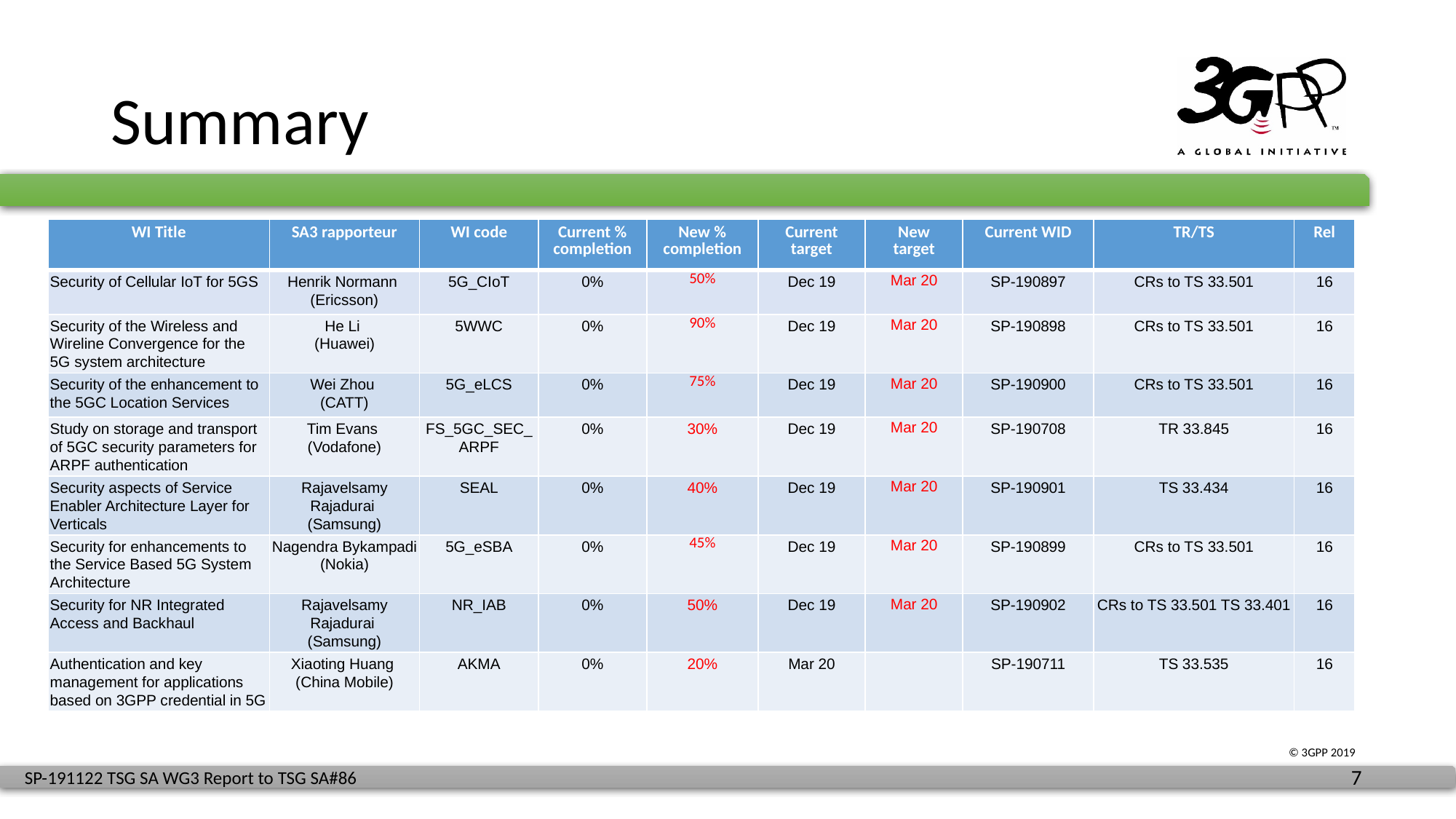

# Summary
| WI Title | SA3 rapporteur | WI code | Current % completion | New % completion | Current target | New target | Current WID | TR/TS | Rel |
| --- | --- | --- | --- | --- | --- | --- | --- | --- | --- |
| Security of Cellular IoT for 5GS | Henrik Normann (Ericsson) | 5G\_CIoT | 0% | 50% | Dec 19 | Mar 20 | SP-190897 | CRs to TS 33.501 | 16 |
| Security of the Wireless and Wireline Convergence for the 5G system architecture | He Li (Huawei) | 5WWC | 0% | 90% | Dec 19 | Mar 20 | SP-190898 | CRs to TS 33.501 | 16 |
| Security of the enhancement to the 5GC Location Services | Wei Zhou (CATT) | 5G\_eLCS | 0% | 75% | Dec 19 | Mar 20 | SP-190900 | CRs to TS 33.501 | 16 |
| Study on storage and transport of 5GC security parameters for ARPF authentication | Tim Evans (Vodafone) | FS\_5GC\_SEC\_ARPF | 0% | 30% | Dec 19 | Mar 20 | SP-190708 | TR 33.845 | 16 |
| Security aspects of Service Enabler Architecture Layer for Verticals | Rajavelsamy Rajadurai (Samsung) | SEAL | 0% | 40% | Dec 19 | Mar 20 | SP-190901 | TS 33.434 | 16 |
| Security for enhancements to the Service Based 5G System Architecture | Nagendra Bykampadi (Nokia) | 5G\_eSBA | 0% | 45% | Dec 19 | Mar 20 | SP-190899 | CRs to TS 33.501 | 16 |
| Security for NR Integrated Access and Backhaul | Rajavelsamy Rajadurai (Samsung) | NR\_IAB | 0% | 50% | Dec 19 | Mar 20 | SP-190902 | CRs to TS 33.501 TS 33.401 | 16 |
| Authentication and key management for applications based on 3GPP credential in 5G | Xiaoting Huang (China Mobile) | AKMA | 0% | 20% | Mar 20 |  | SP-190711 | TS 33.535 | 16 |